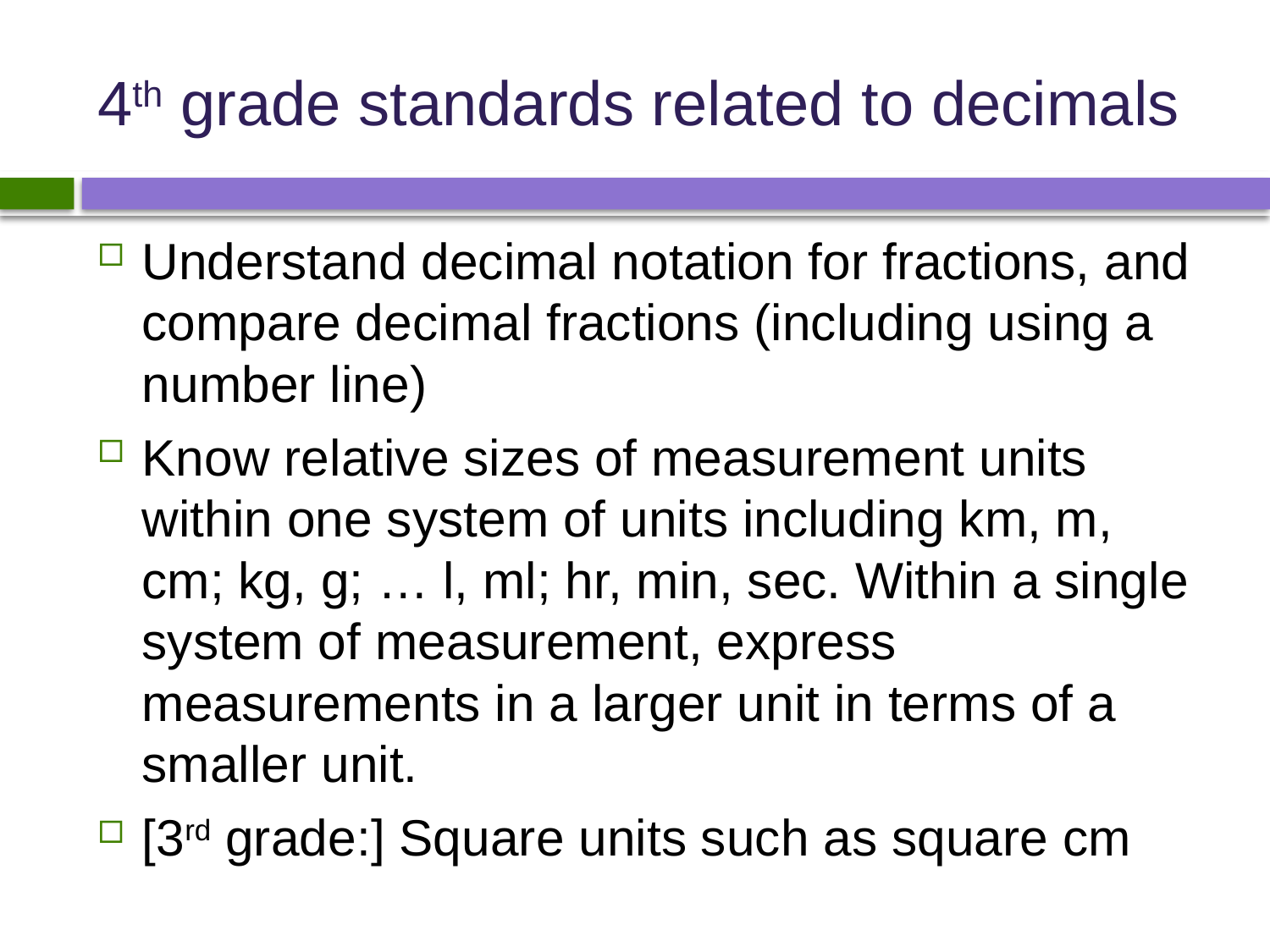

# 4th grade standards related to decimals
Understand decimal notation for fractions, and compare decimal fractions (including using a number line)
Know relative sizes of measurement units within one system of units including km, m, cm; kg, g; … l, ml; hr, min, sec. Within a single system of measurement, express measurements in a larger unit in terms of a smaller unit.
[3rd grade:] Square units such as square cm